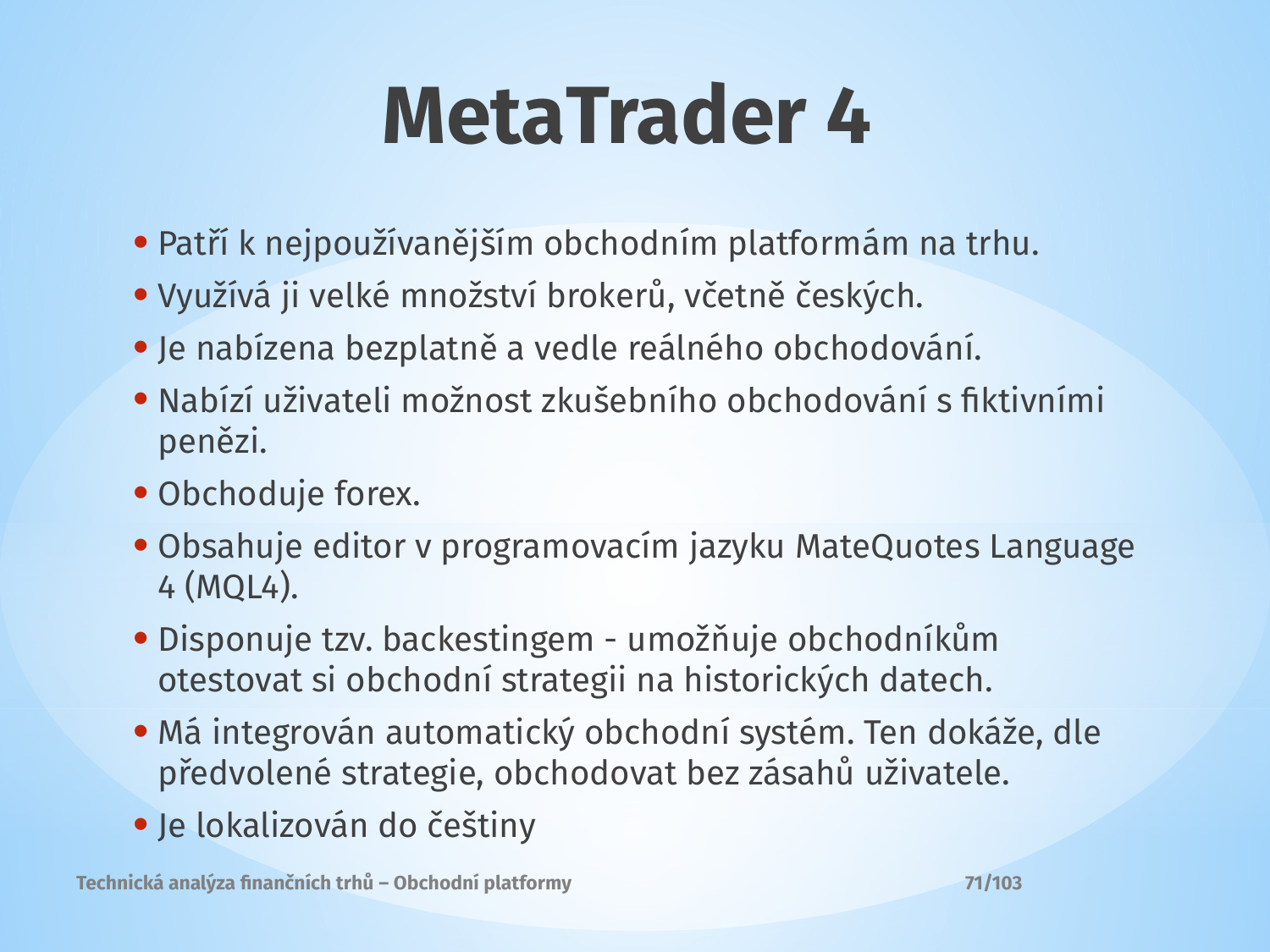

MetaTrader 4
Patří k nejpoužívanějším obchodním platformám na trhu.
Využívá ji velké množství brokerů, včetně českých.
Je nabízena bezplatně a vedle reálného obchodování.
Nabízí uživateli možnost zkušebního obchodování s fiktivními penězi.
Obchoduje forex.
Obsahuje editor v programovacím jazyku MateQuotes Language 4 (MQL4).
Disponuje tzv. backestingem - umožňuje obchodníkům otestovat si obchodní strategii na historických datech.
Má integrován automatický obchodní systém. Ten dokáže, dle předvolené strategie, obchodovat bez zásahů uživatele.
Je lokalizován do češtiny
Technická analýza finančních trhů – Obchodní platformy				71/103